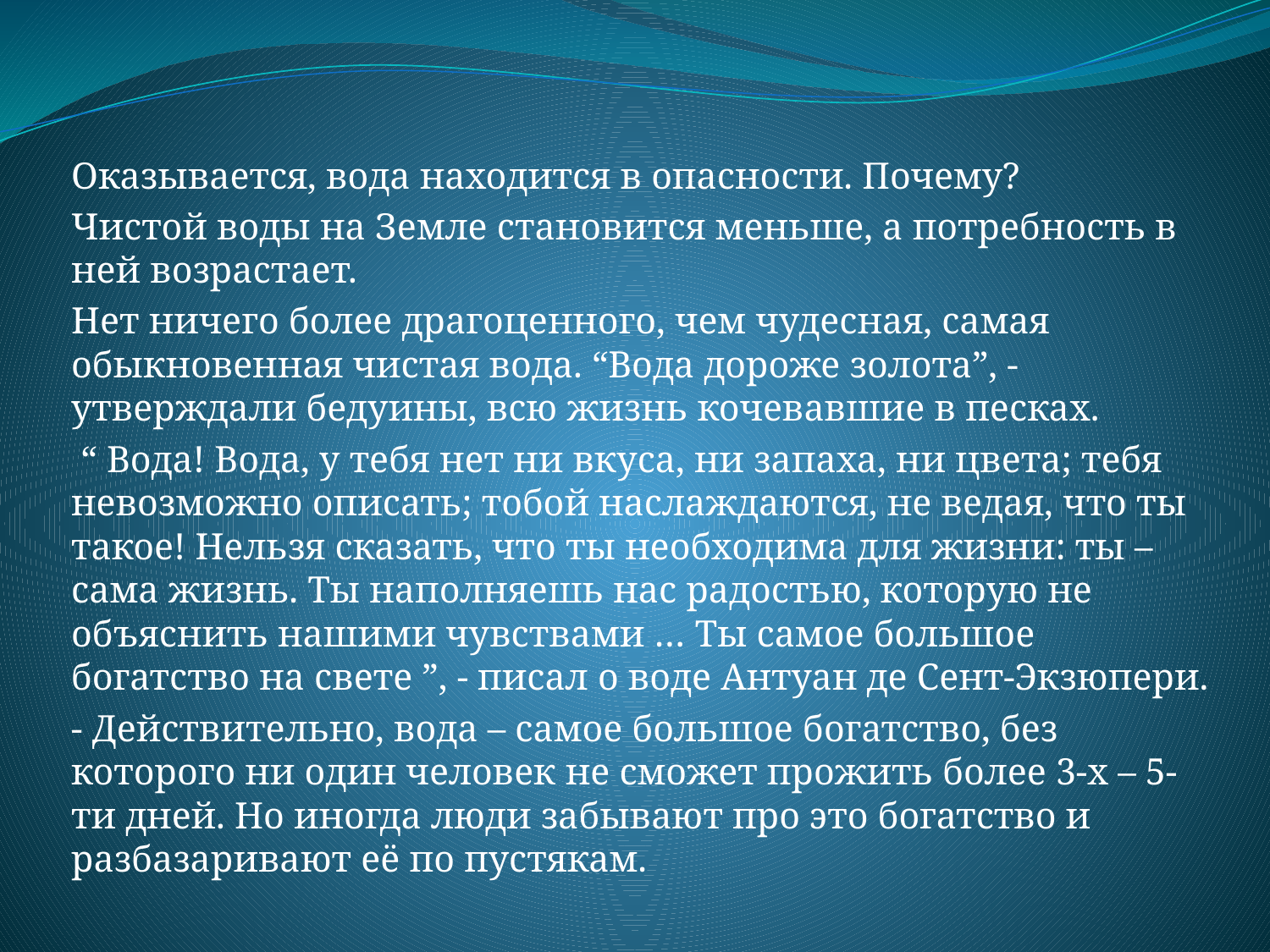

Оказывается, вода находится в опасности. Почему?
Чистой воды на Земле становится меньше, а потребность в ней возрастает.
Нет ничего более драгоценного, чем чудесная, самая обыкновенная чистая вода. “Вода дороже золота”, - утверждали бедуины, всю жизнь кочевавшие в песках.
 “ Вода! Вода, у тебя нет ни вкуса, ни запаха, ни цвета; тебя невозможно описать; тобой наслаждаются, не ведая, что ты такое! Нельзя сказать, что ты необходима для жизни: ты – сама жизнь. Ты наполняешь нас радостью, которую не объяснить нашими чувствами … Ты самое большое богатство на свете ”, - писал о воде Антуан де Сент-Экзюпери.
- Действительно, вода – самое большое богатство, без которого ни один человек не сможет прожить более 3-х – 5-ти дней. Но иногда люди забывают про это богатство и разбазаривают её по пустякам.